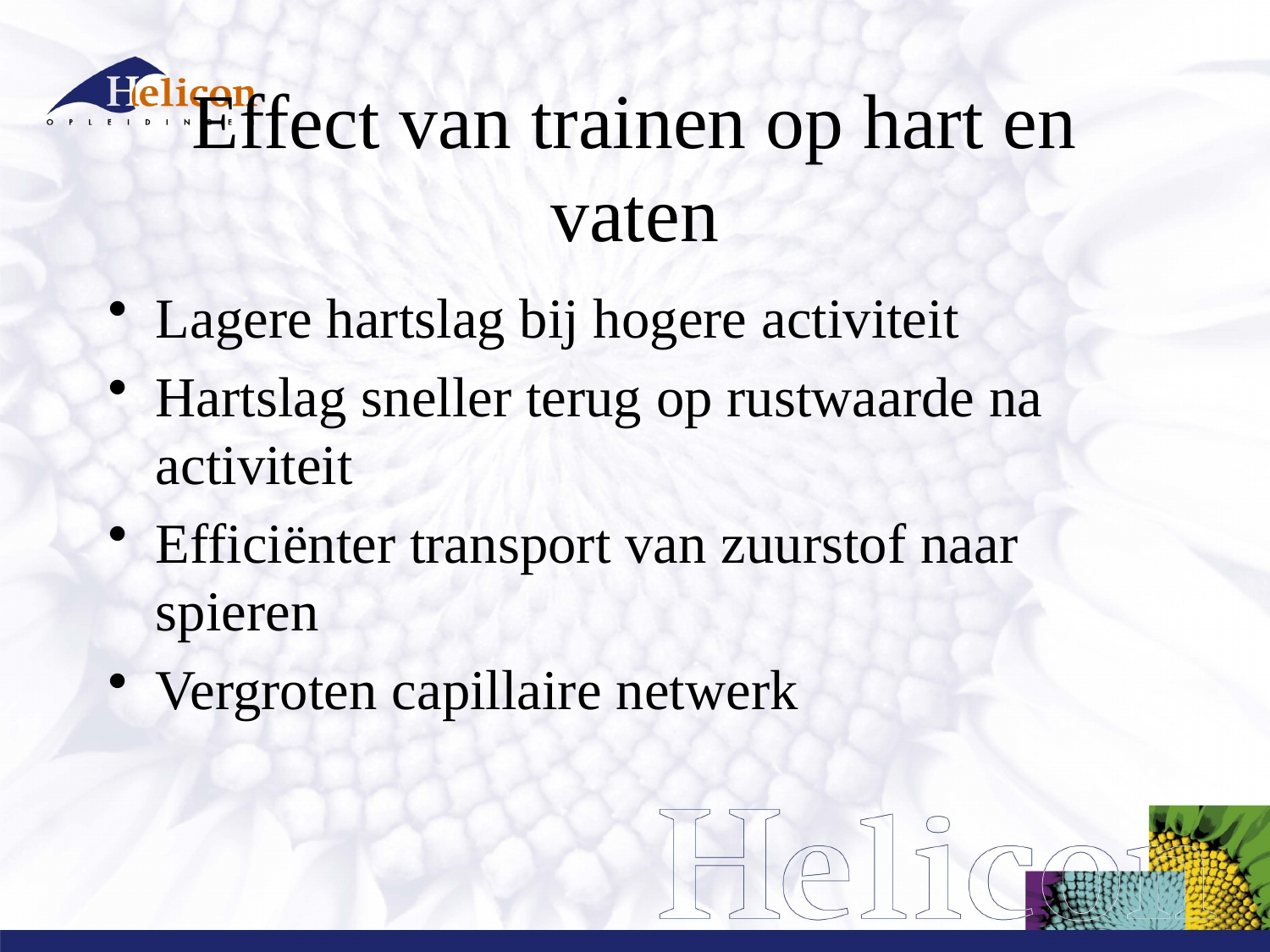

# Effect van trainen op hart en vaten
Lagere hartslag bij hogere activiteit
Hartslag sneller terug op rustwaarde na activiteit
Efficiënter transport van zuurstof naar spieren
Vergroten capillaire netwerk